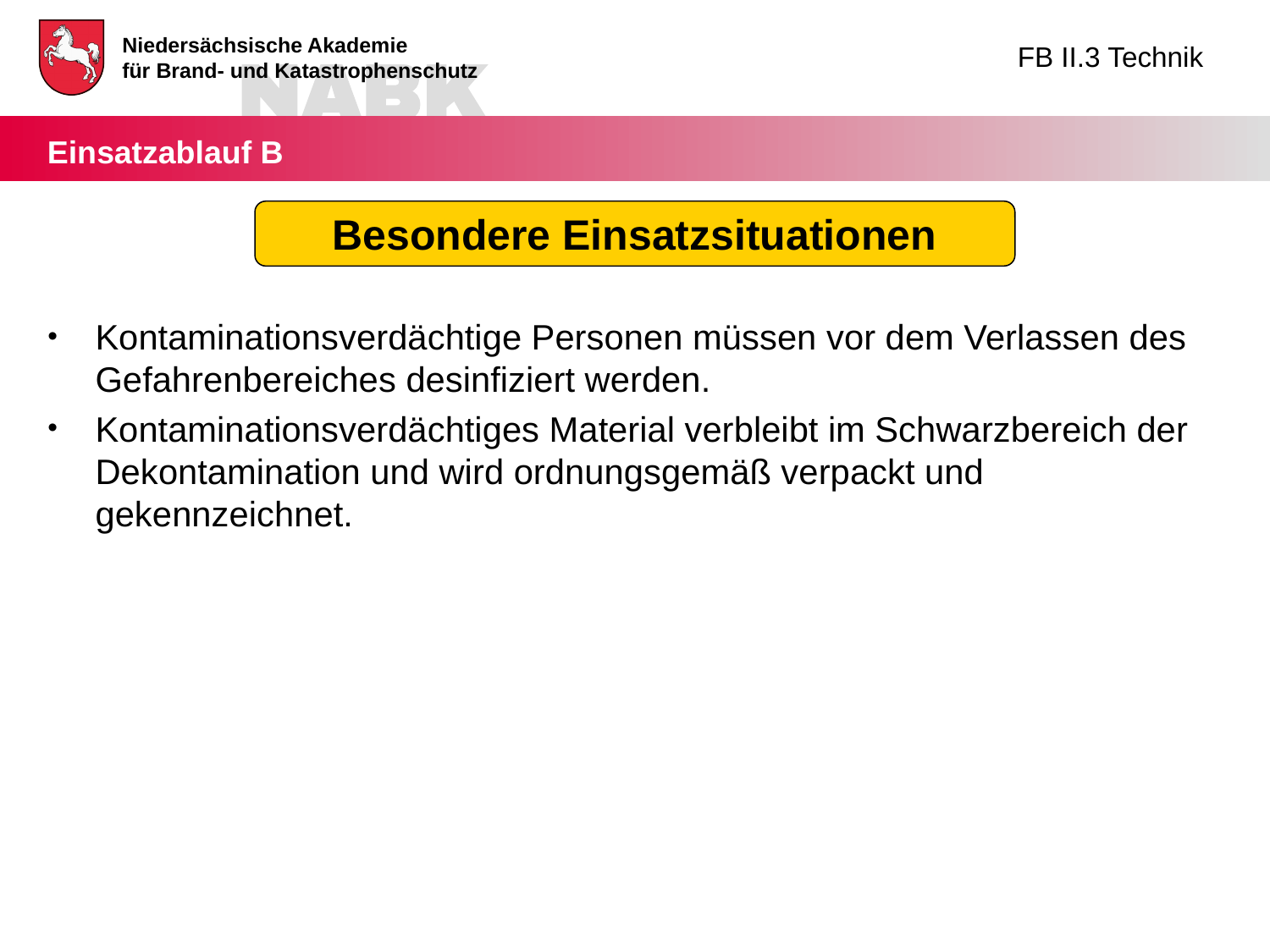

Besondere Einsatzsituationen

Kontaminationsverdächtige Personen müssen vor dem Verlassen des Gefahrenbereiches desinfiziert werden.
Kontaminationsverdächtiges Material verbleibt im Schwarzbereich der Dekontamination und wird ordnungsgemäß verpackt und gekennzeichnet.